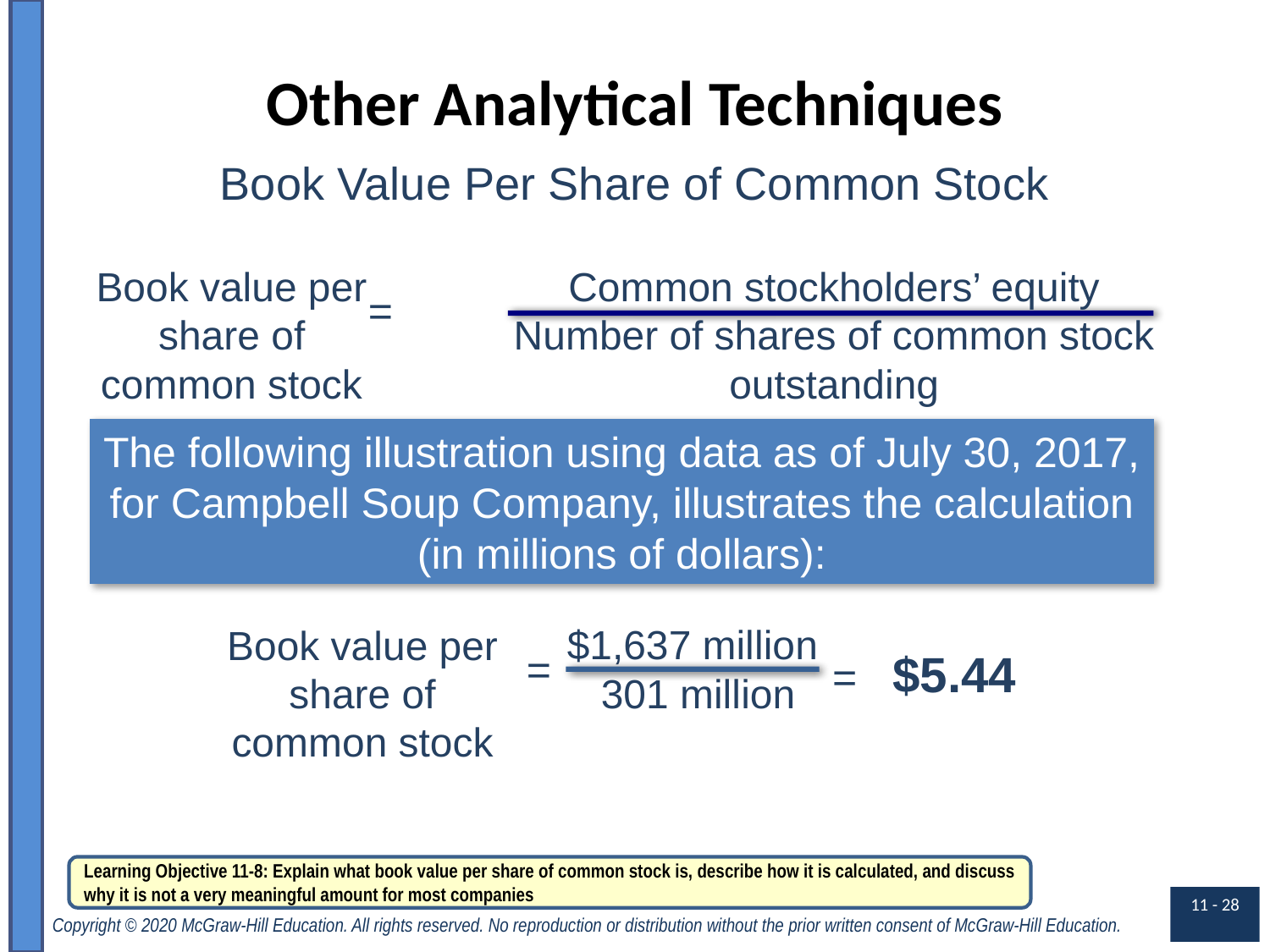

# Other Analytical Techniques
Book Value Per Share of Common Stock
Book value per share of common stock
Common stockholders’ equity
Number of shares of common stock outstanding
=

The following illustration using data as of July 30, 2017, for Campbell Soup Company, illustrates the calculation (in millions of dollars):
Book value per share of common stock
$1,637 million
 301 million
=
=   $5.44

Learning Objective 11-8: Explain what book value per share of common stock is, describe how it is calculated, and discuss why it is not a very meaningful amount for most companies